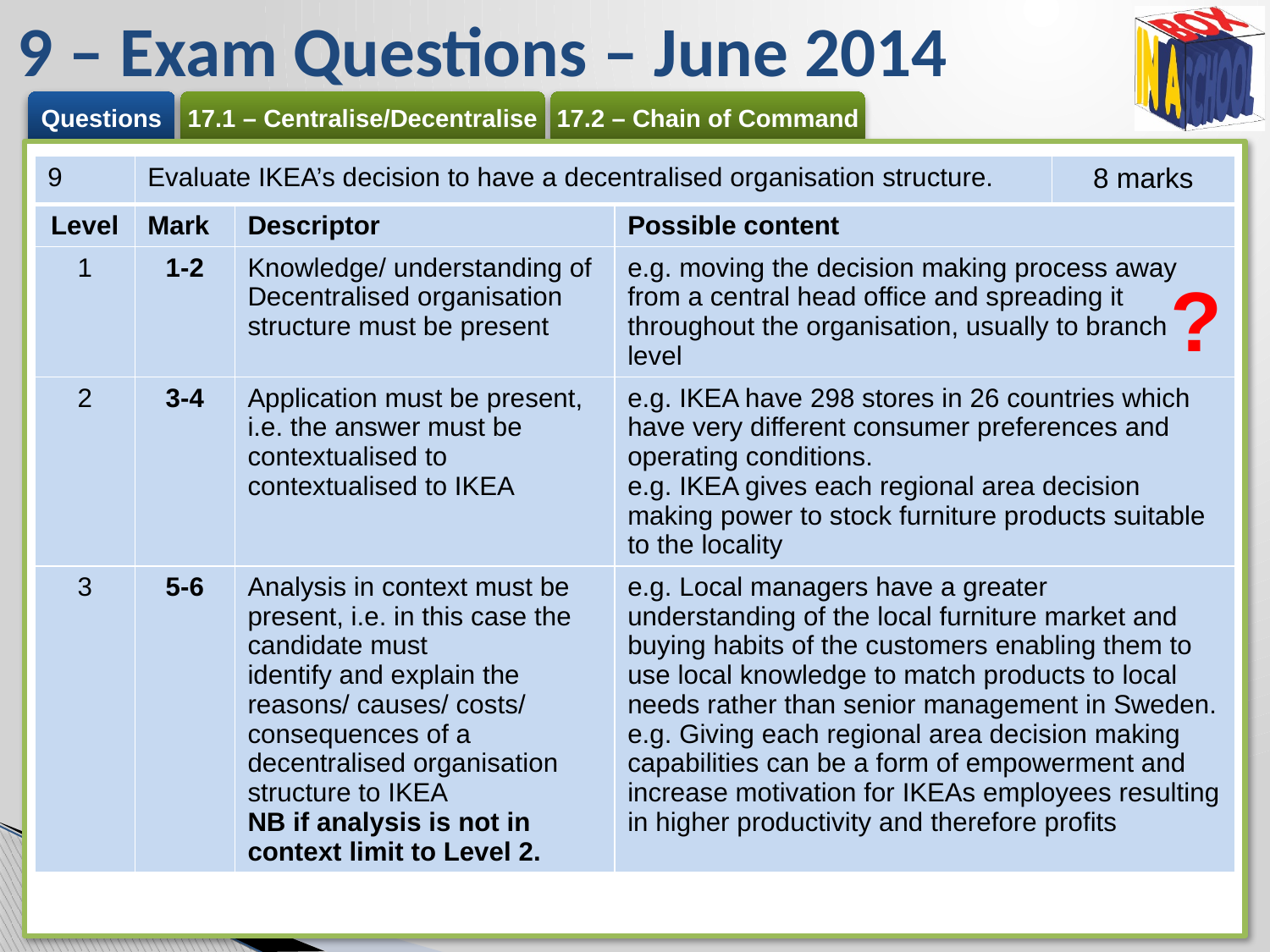

# 9 – Exam Questions – June 2014
| 9 | Evaluate IKEA’s decision to have a decentralised organisation structure. |  |  | 8 marks |
| --- | --- | --- | --- | --- |
| Level | Mark | Descriptor | Possible content |  |
| 1 | 1-2 | Knowledge/ understanding of Decentralised organisation structure must be present | e.g. moving the decision making process away from a central head office and spreading it throughout the organisation, usually to branch level |  |
| 2 | 3-4 | Application must be present, i.e. the answer must be contextualised to contextualised to IKEA | e.g. IKEA have 298 stores in 26 countries which have very different consumer preferences and operating conditions. e.g. IKEA gives each regional area decision making power to stock furniture products suitable to the locality |  |
| 3 | 5-6 | Analysis in context must be present, i.e. in this case the candidate must identify and explain the reasons/ causes/ costs/ consequences of a decentralised organisation structure to IKEA NB if analysis is not in context limit to Level 2. | e.g. Local managers have a greater understanding of the local furniture market and buying habits of the customers enabling them to use local knowledge to match products to local needs rather than senior management in Sweden. e.g. Giving each regional area decision making capabilities can be a form of empowerment and increase motivation for IKEAs employees resulting in higher productivity and therefore profits |  |
?